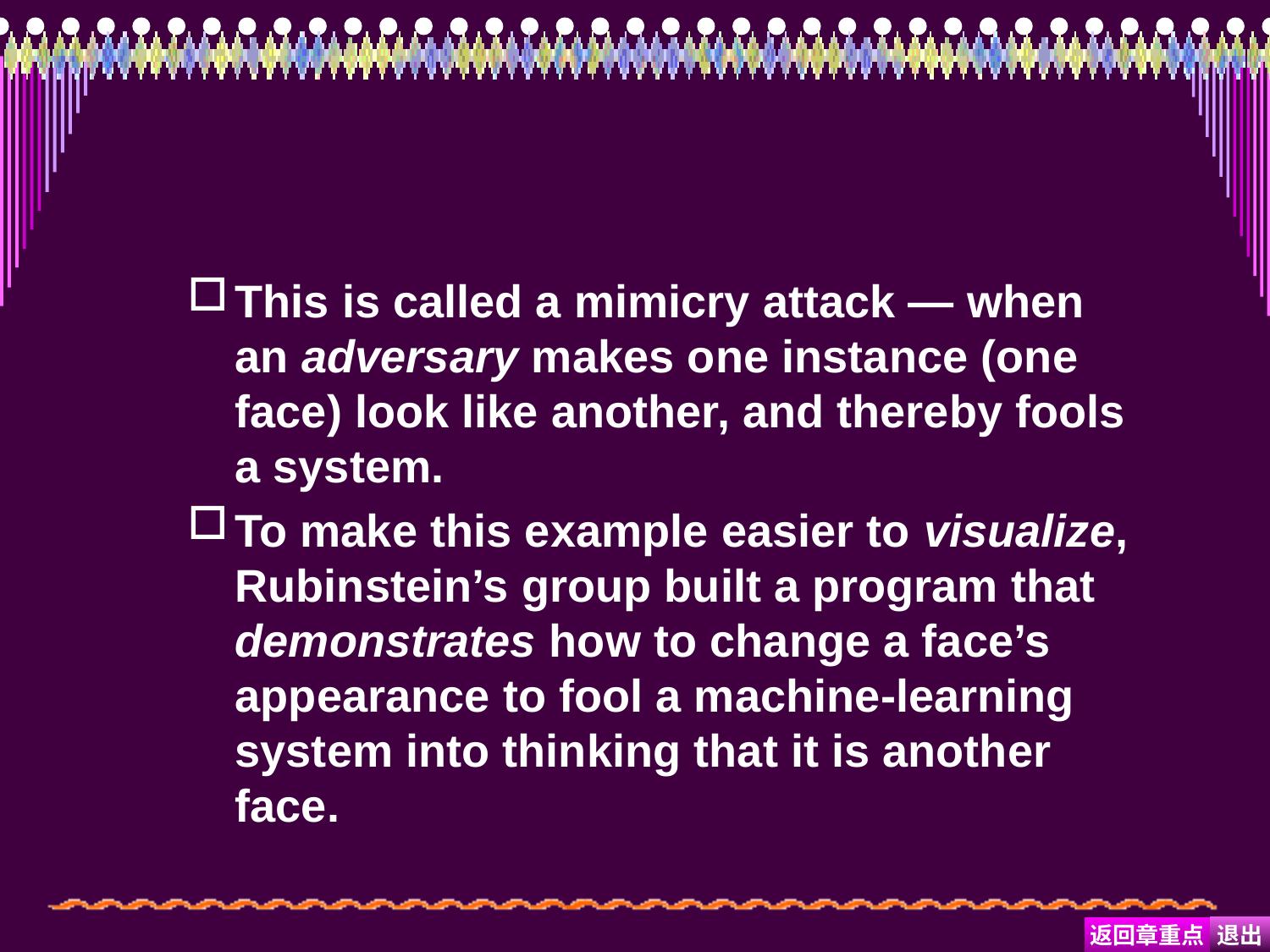

#
This is called a mimicry attack — when an adversary makes one instance (one face) look like another, and thereby fools a system.
To make this example easier to visualize, Rubinstein’s group built a program that demonstrates how to change a face’s appearance to fool a machine-learning system into thinking that it is another face.